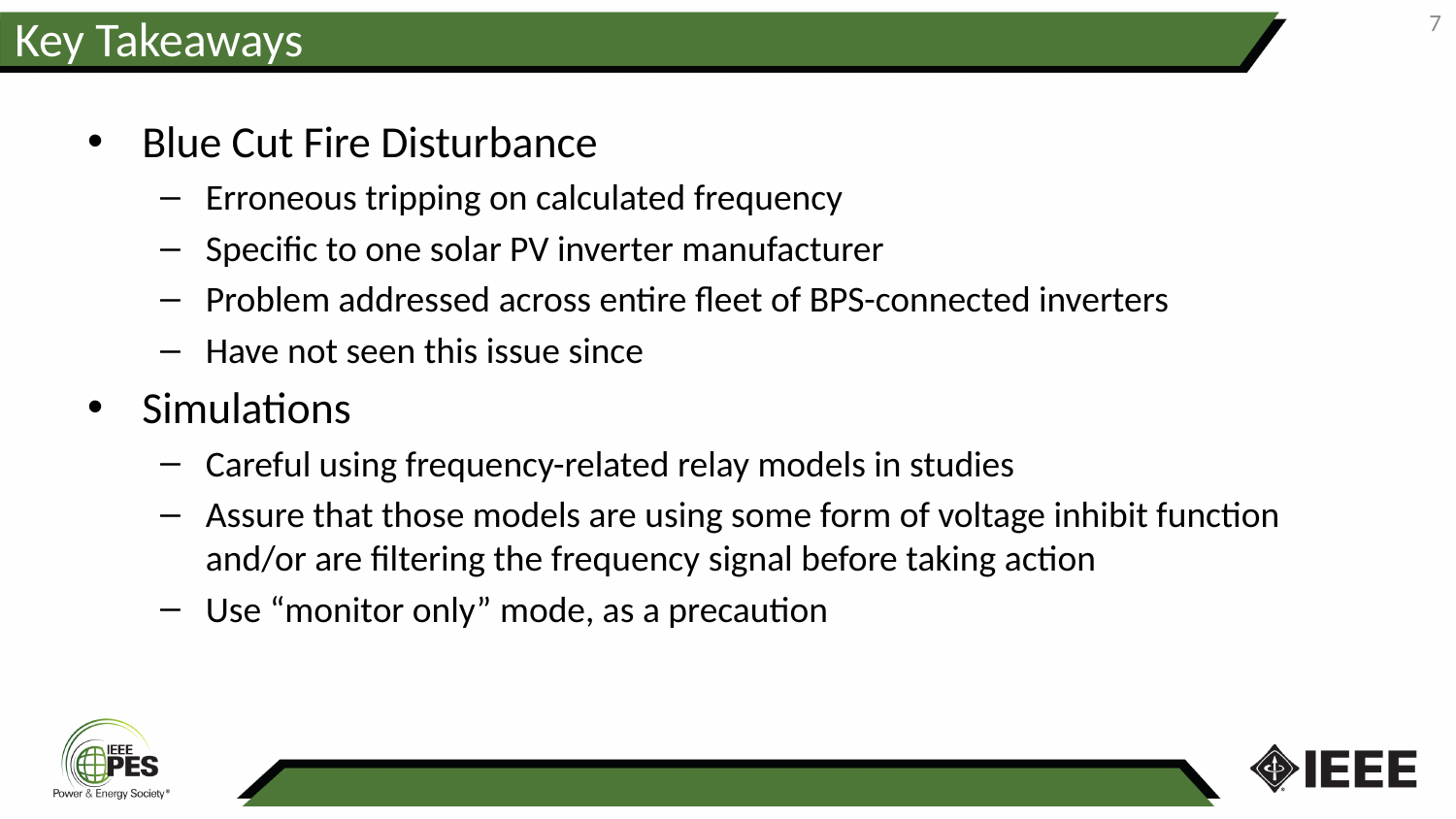

7
# Key Takeaways
Blue Cut Fire Disturbance
Erroneous tripping on calculated frequency
Specific to one solar PV inverter manufacturer
Problem addressed across entire fleet of BPS-connected inverters
Have not seen this issue since
Simulations
Careful using frequency-related relay models in studies
Assure that those models are using some form of voltage inhibit function and/or are filtering the frequency signal before taking action
Use “monitor only” mode, as a precaution